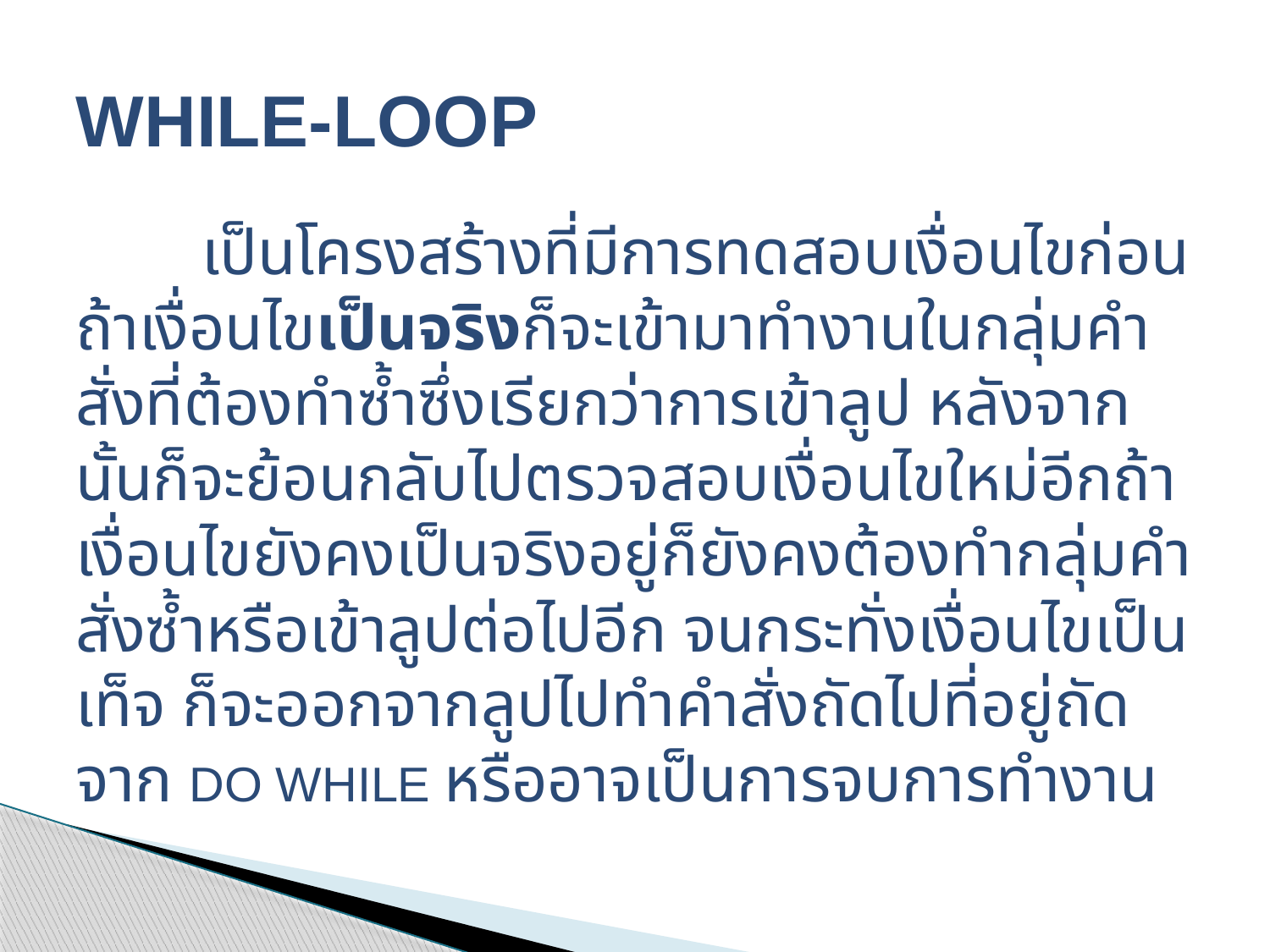

# WHILE-LOOP
	เป็นโครงสร้างที่มีการทดสอบเงื่อนไขก่อนถ้าเงื่อนไขเป็นจริงก็จะเข้ามาทำงานในกลุ่มคำสั่งที่ต้องทำซ้ำซึ่งเรียกว่าการเข้าลูป หลังจากนั้นก็จะย้อนกลับไปตรวจสอบเงื่อนไขใหม่อีกถ้าเงื่อนไขยังคงเป็นจริงอยู่ก็ยังคงต้องทำกลุ่มคำสั่งซ้ำหรือเข้าลูปต่อไปอีก จนกระทั่งเงื่อนไขเป็นเท็จ ก็จะออกจากลูปไปทำคำสั่งถัดไปที่อยู่ถัดจาก DO WHILE หรืออาจเป็นการจบการทำงาน